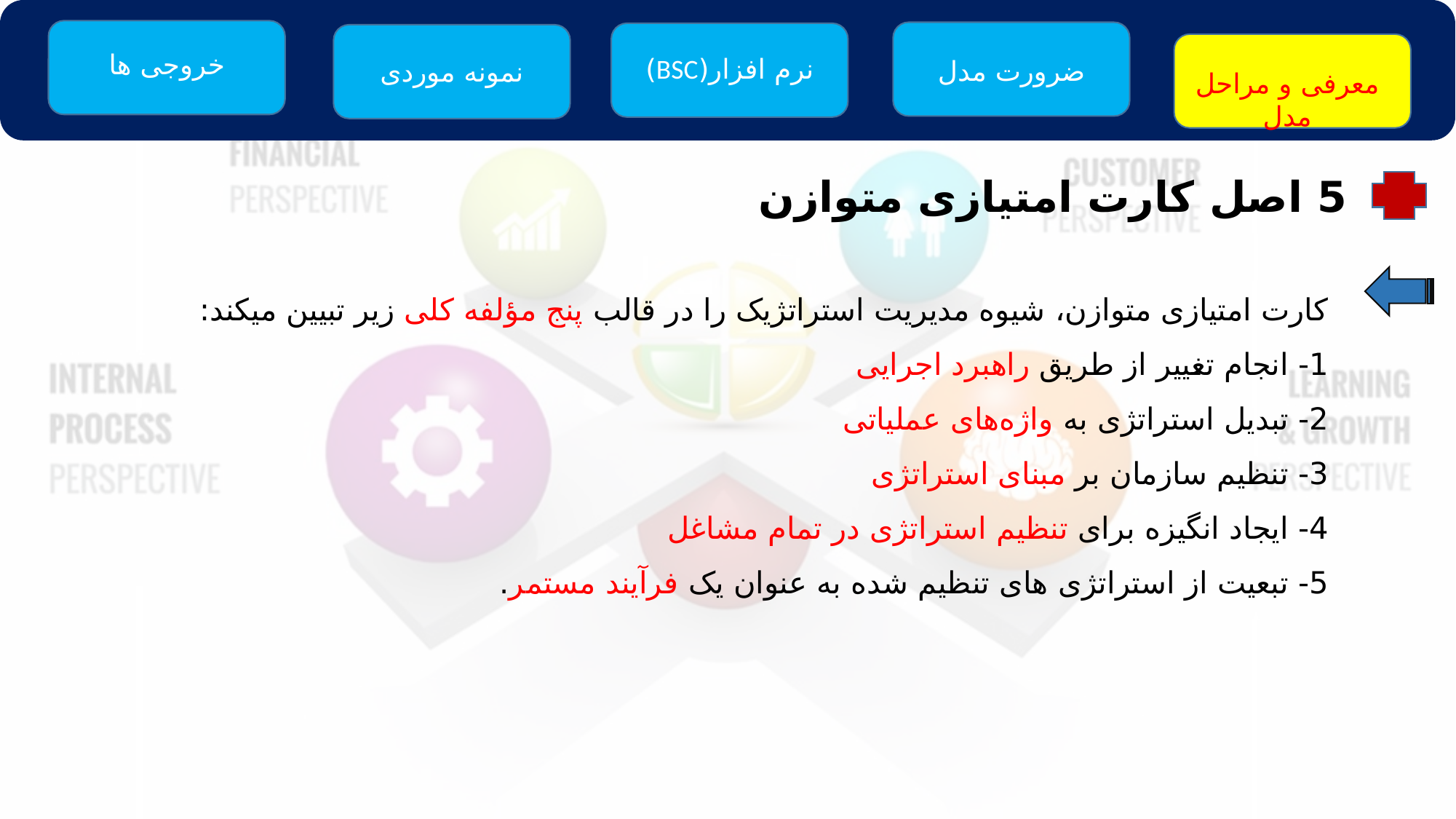

خروجی ها
نرم افزار(BSC)
ضرورت مدل
نمونه موردی
معرفی و مراحل مدل
5 اصل کارت امتیازی متوازن

کارت امتیازی متوازن، شیوه مدیریت استراتژیک را در قالب پنج مؤلفه کلی زیر تبیین میکند:
1- انجام تغییر از طریق راهبرد اجرایی
2- تبدیل استراتژی به واژه‌های عملیاتی
3- تنظیم سازمان بر مبنای استراتژی
4- ایجاد انگیزه برای تنظیم استراتژی در تمام مشاغل
5- تبعیت از استراتژی های تنظیم شده به عنوان یک فرآیند مستمر.